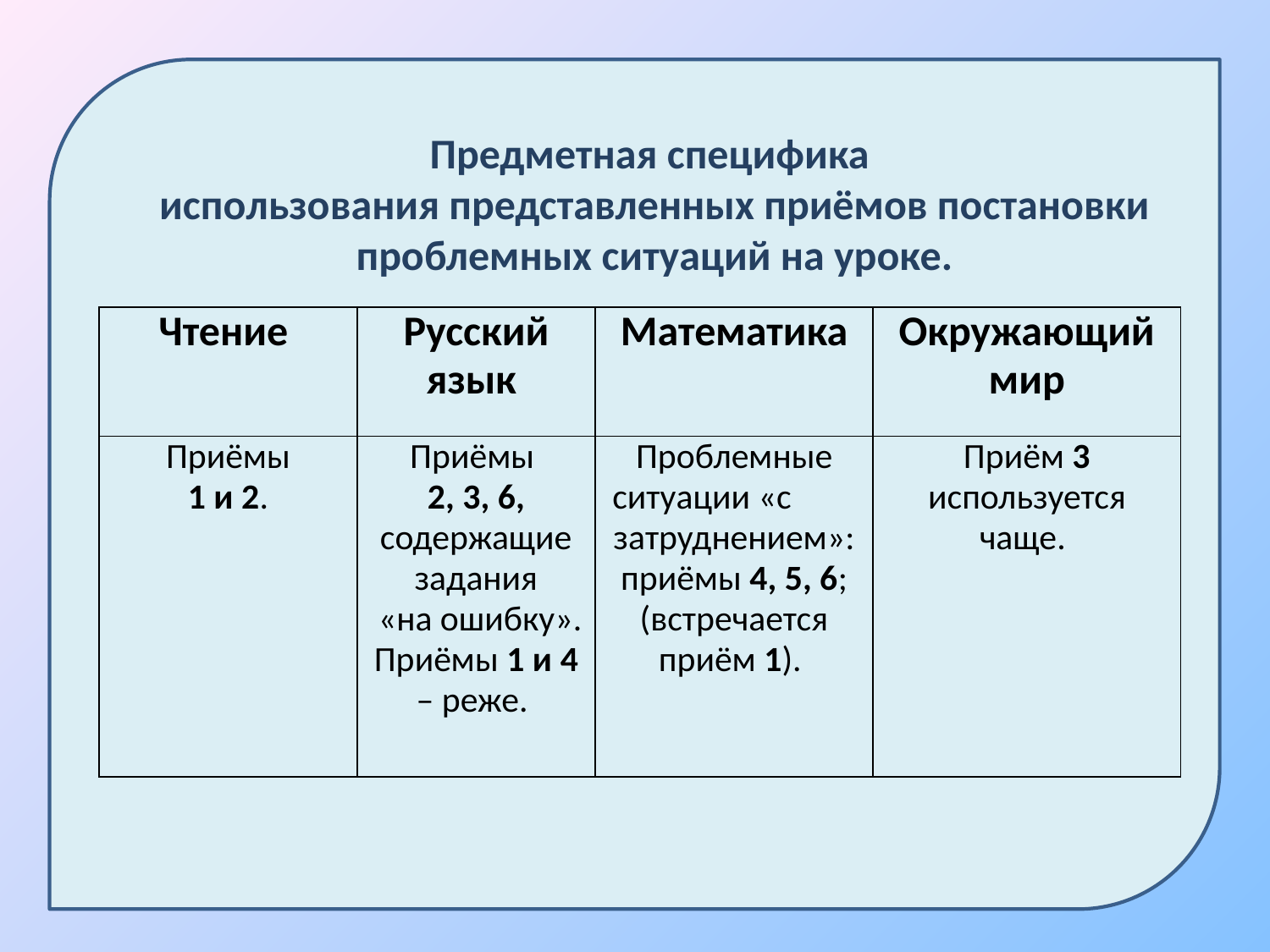

Предметная специфика
использования представленных приёмов постановки проблемных ситуаций на уроке.

| Чтение | Русский язык | Математика | Окружающий мир |
| --- | --- | --- | --- |
| Приёмы 1 и 2. | Приёмы 2, 3, 6, содержащие задания «на ошибку». Приёмы 1 и 4 – реже. | Проблемные ситуации «с затруднением»: приёмы 4, 5, 6; (встречается приём 1). | Приём 3 используется чаще. |